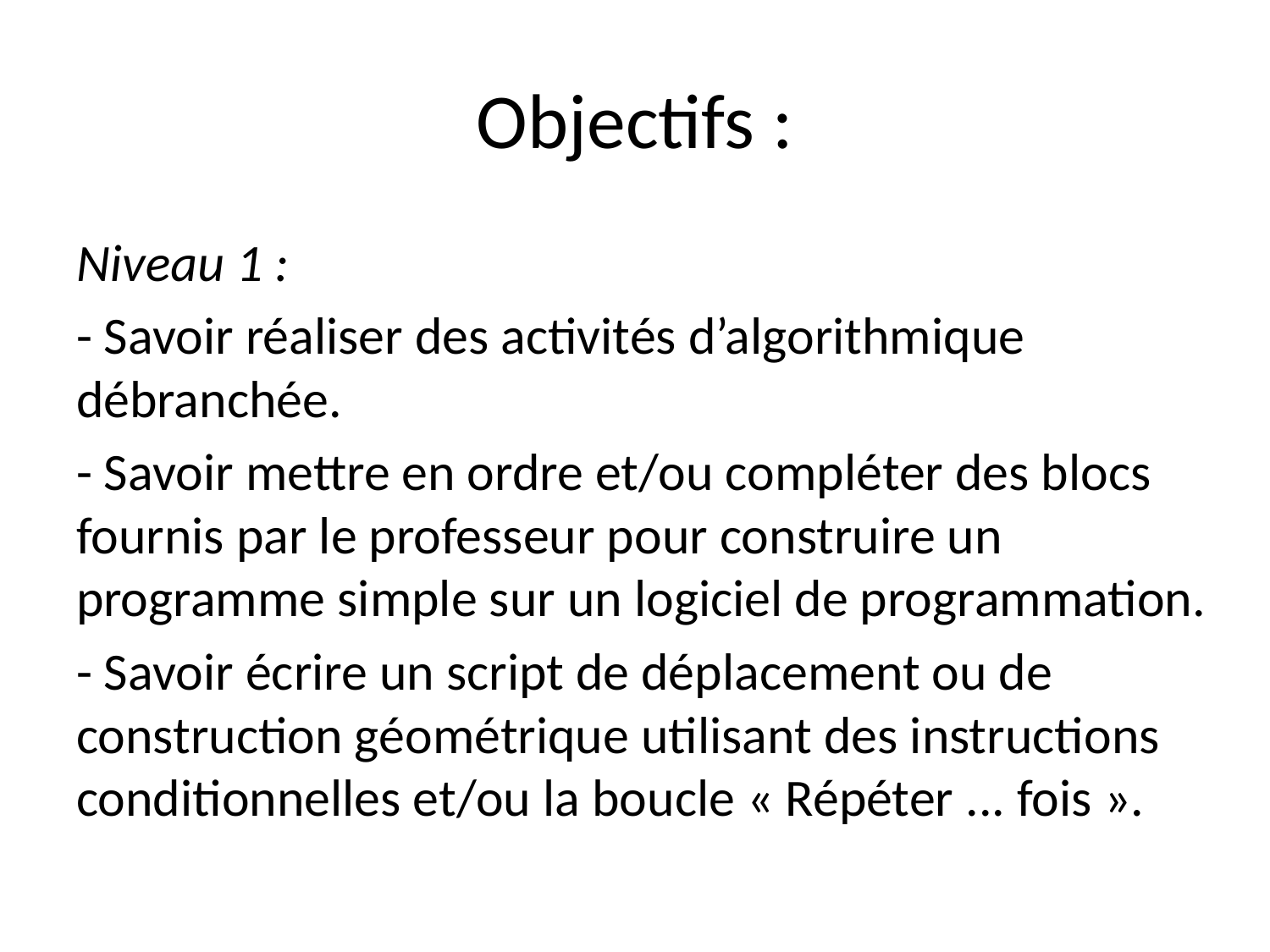

# Objectifs :
Niveau 1 :
- Savoir réaliser des activités d’algorithmique débranchée.
- Savoir mettre en ordre et/ou compléter des blocs fournis par le professeur pour construire un  programme simple sur un logiciel de programmation.
- Savoir écrire un script de déplacement ou de construction géométrique utilisant des instructions conditionnelles et/ou la boucle « Répéter ... fois ».